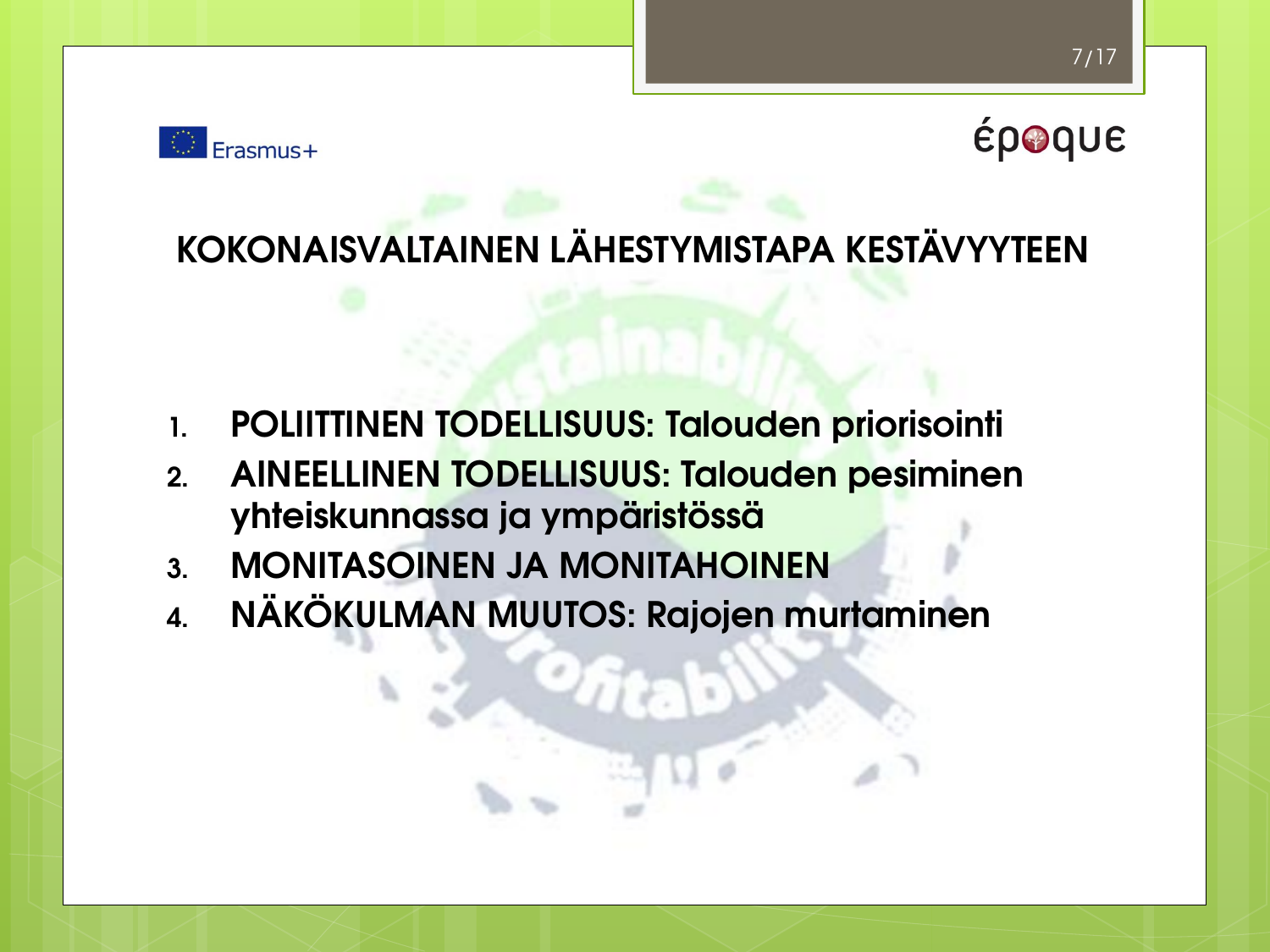

7/17
# KOKONAISVALTAINEN LÄHESTYMISTAPA KESTÄVYYTEEN

POLIITTINEN TODELLISUUS: Talouden priorisointi
AINEELLINEN TODELLISUUS: Talouden pesiminen yhteiskunnassa ja ympäristössä
MONITASOINEN JA MONITAHOINEN
NÄKÖKULMAN MUUTOS: Rajojen murtaminen